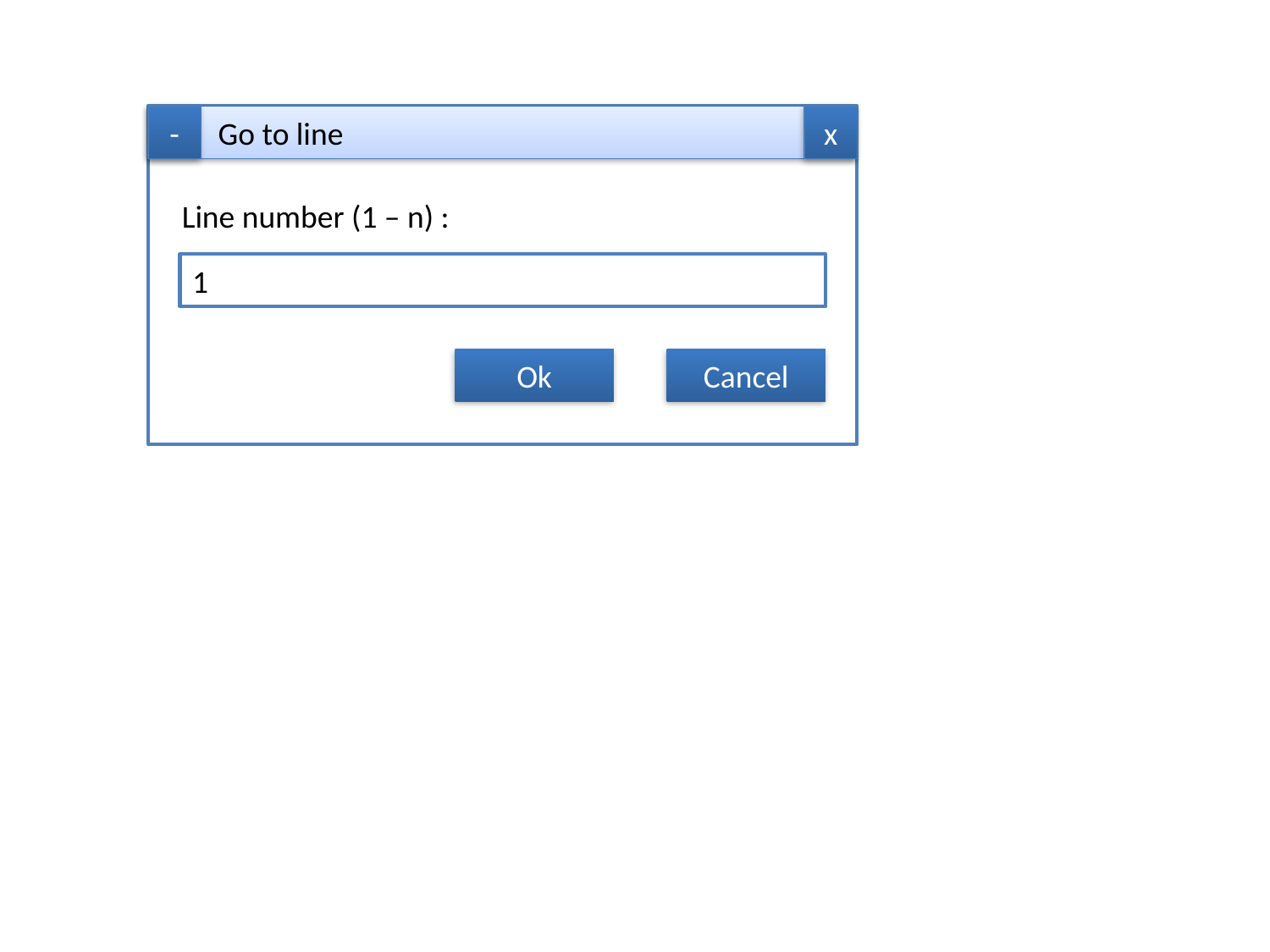

Go to line
-
x
Line number (1 – n) :
1
Ok
Cancel